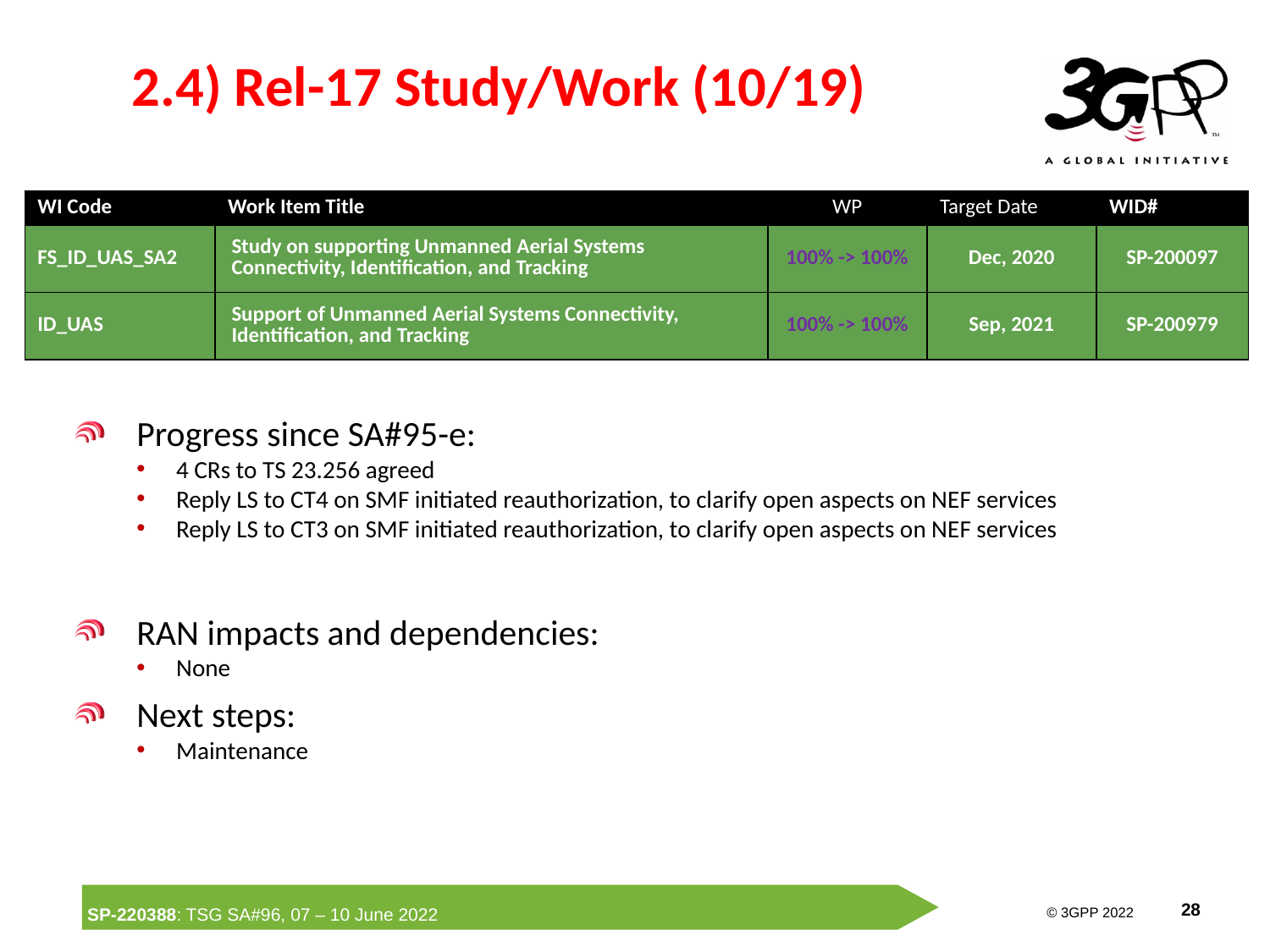

# 2.4) Rel-17 Study/Work (10/19)
| WI Code | Work Item Title | WP | Target Date | WID# |
| --- | --- | --- | --- | --- |
| FS\_ID\_UAS\_SA2 | Study on supporting Unmanned Aerial Systems Connectivity, Identification, and Tracking | 100% -> 100% | Dec, 2020 | SP-200097 |
| ID\_UAS | Support of Unmanned Aerial Systems Connectivity, Identification, and Tracking | 100% -> 100% | Sep, 2021 | SP-200979 |
Progress since SA#95-e:
4 CRs to TS 23.256 agreed
Reply LS to CT4 on SMF initiated reauthorization, to clarify open aspects on NEF services
Reply LS to CT3 on SMF initiated reauthorization, to clarify open aspects on NEF services

RAN impacts and dependencies:
None
Next steps:
Maintenance